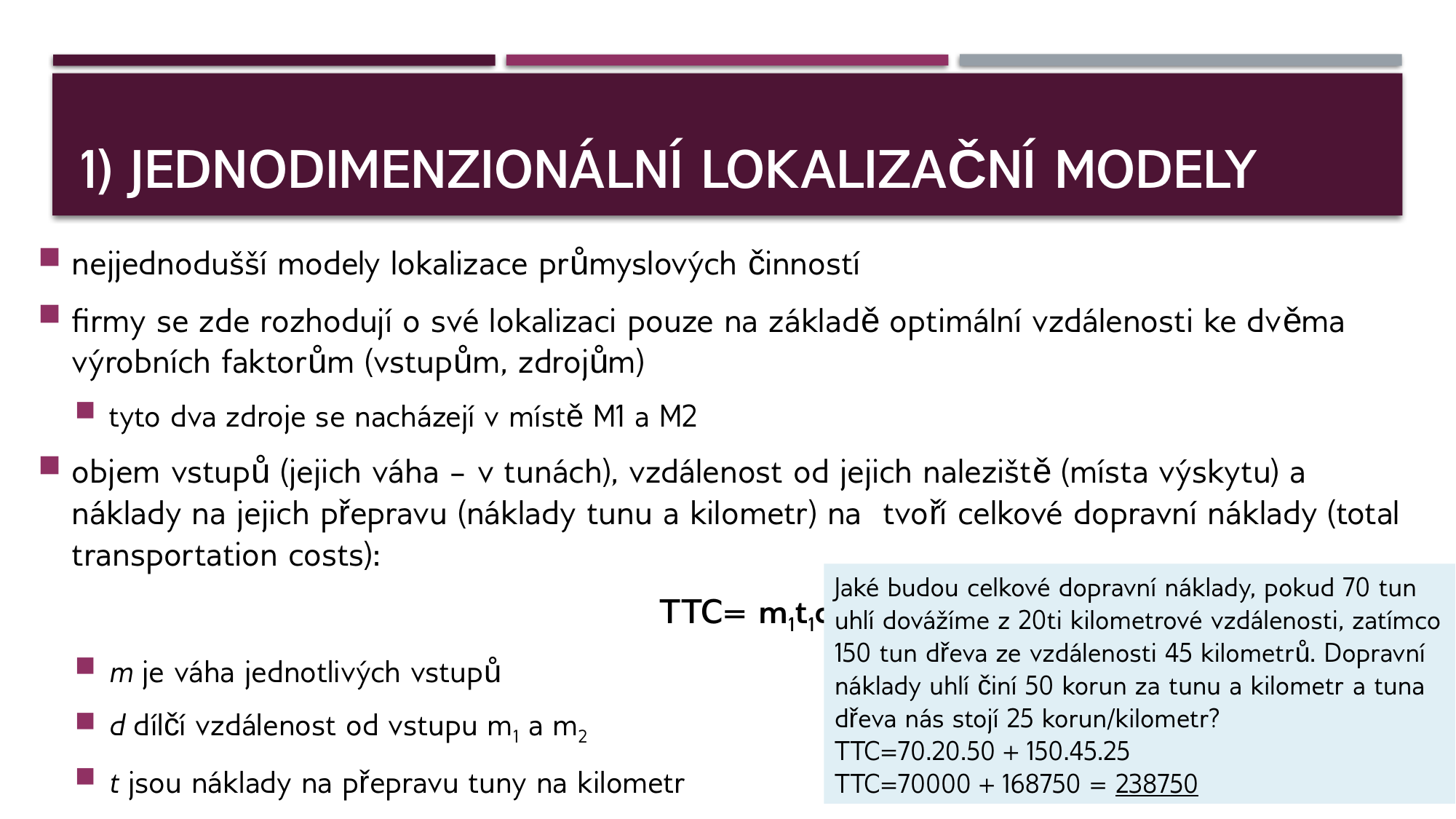

# 1) Jednodimenzionální lokalizační modely
nejjednodušší modely lokalizace průmyslových činností
firmy se zde rozhodují o své lokalizaci pouze na základě optimální vzdálenosti ke dvěma výrobních faktorům (vstupům, zdrojům)
tyto dva zdroje se nacházejí v místě M1 a M2
objem vstupů (jejich váha – v tunách), vzdálenost od jejich naleziště (místa výskytu) a náklady na jejich přepravu (náklady tunu a kilometr) na  tvoří celkové dopravní náklady (total transportation costs):
						TTC= m1t1d1 + m2t2d2
m je váha jednotlivých vstupů
d dílčí vzdálenost od vstupu m1 a m2
t jsou náklady na přepravu tuny na kilometr
Jaké budou celkové dopravní náklady, pokud 70 tun uhlí dovážíme z 20ti kilometrové vzdálenosti, zatímco 150 tun dřeva ze vzdálenosti 45 kilometrů. Dopravní náklady uhlí činí 50 korun za tunu a kilometr a tuna dřeva nás stojí 25 korun/kilometr?
TTC=70.20.50 + 150.45.25
TTC=70000 + 168750 = 238750
3